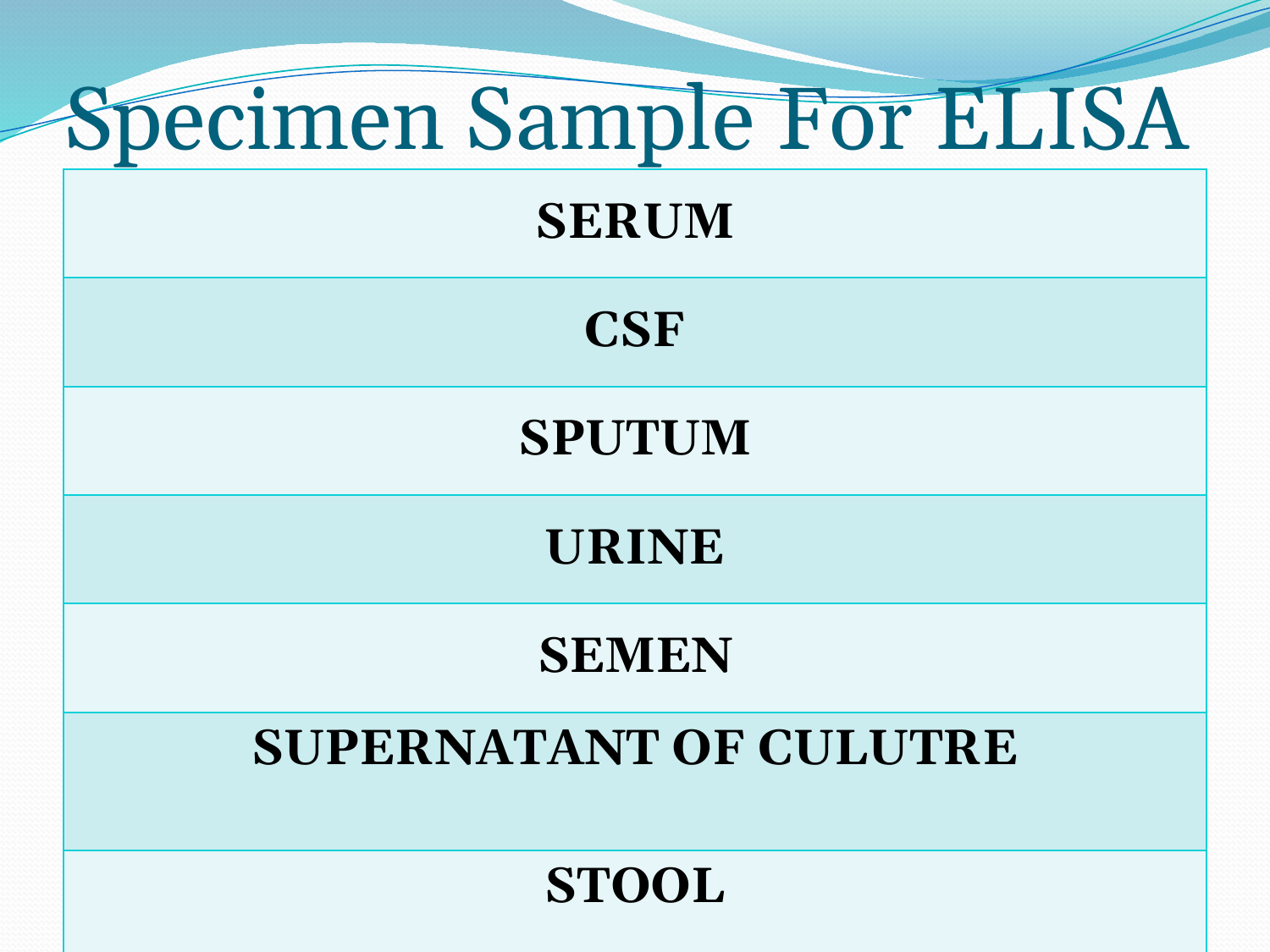

# Specimen Sample For ELISA
| SERUM |
| --- |
| CSF |
| SPUTUM |
| URINE |
| SEMEN |
| SUPERNATANT OF CULUTRE |
| STOOL |